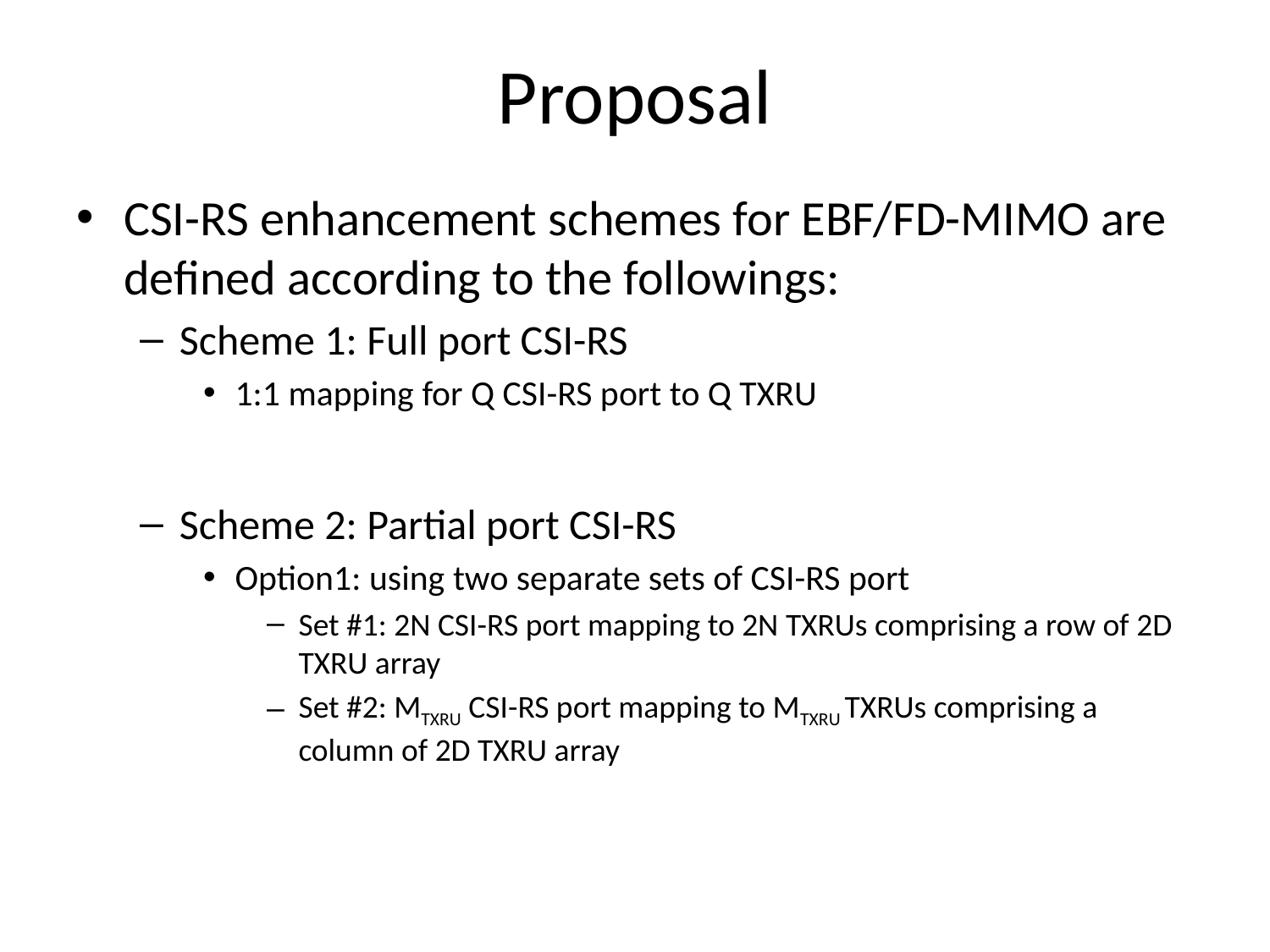

# Proposal
CSI-RS enhancement schemes for EBF/FD-MIMO are defined according to the followings:
Scheme 1: Full port CSI-RS
1:1 mapping for Q CSI-RS port to Q TXRU

Scheme 2: Partial port CSI-RS
Option1: using two separate sets of CSI-RS port
Set #1: 2N CSI-RS port mapping to 2N TXRUs comprising a row of 2D TXRU array
Set #2: MTXRU CSI-RS port mapping to MTXRU TXRUs comprising a column of 2D TXRU array